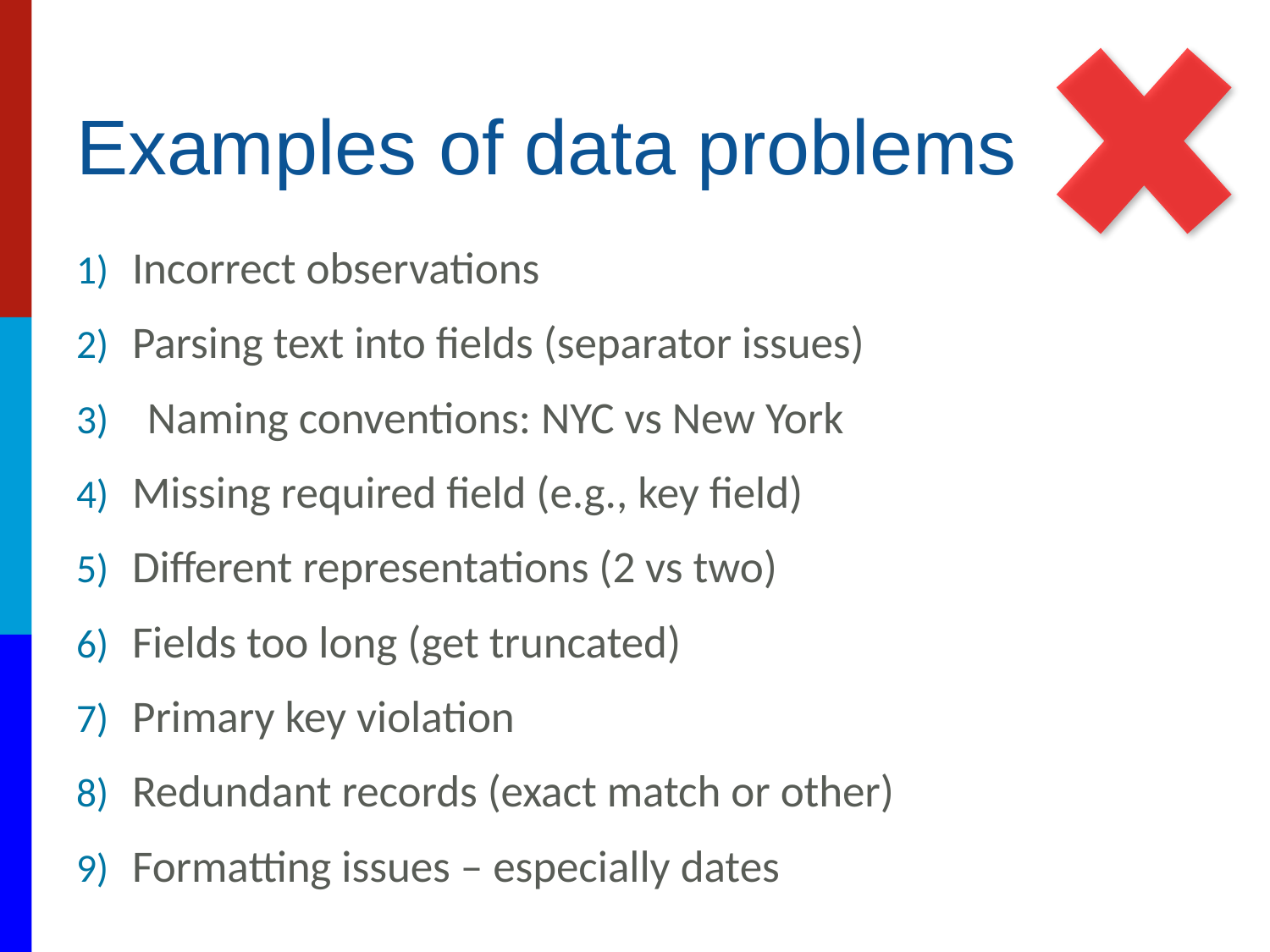

# Examples of data problems
Incorrect observations
Parsing text into fields (separator issues)
Naming conventions: NYC vs New York
Missing required field (e.g., key field)
Different representations (2 vs two)
Fields too long (get truncated)
Primary key violation
Redundant records (exact match or other)
Formatting issues – especially dates